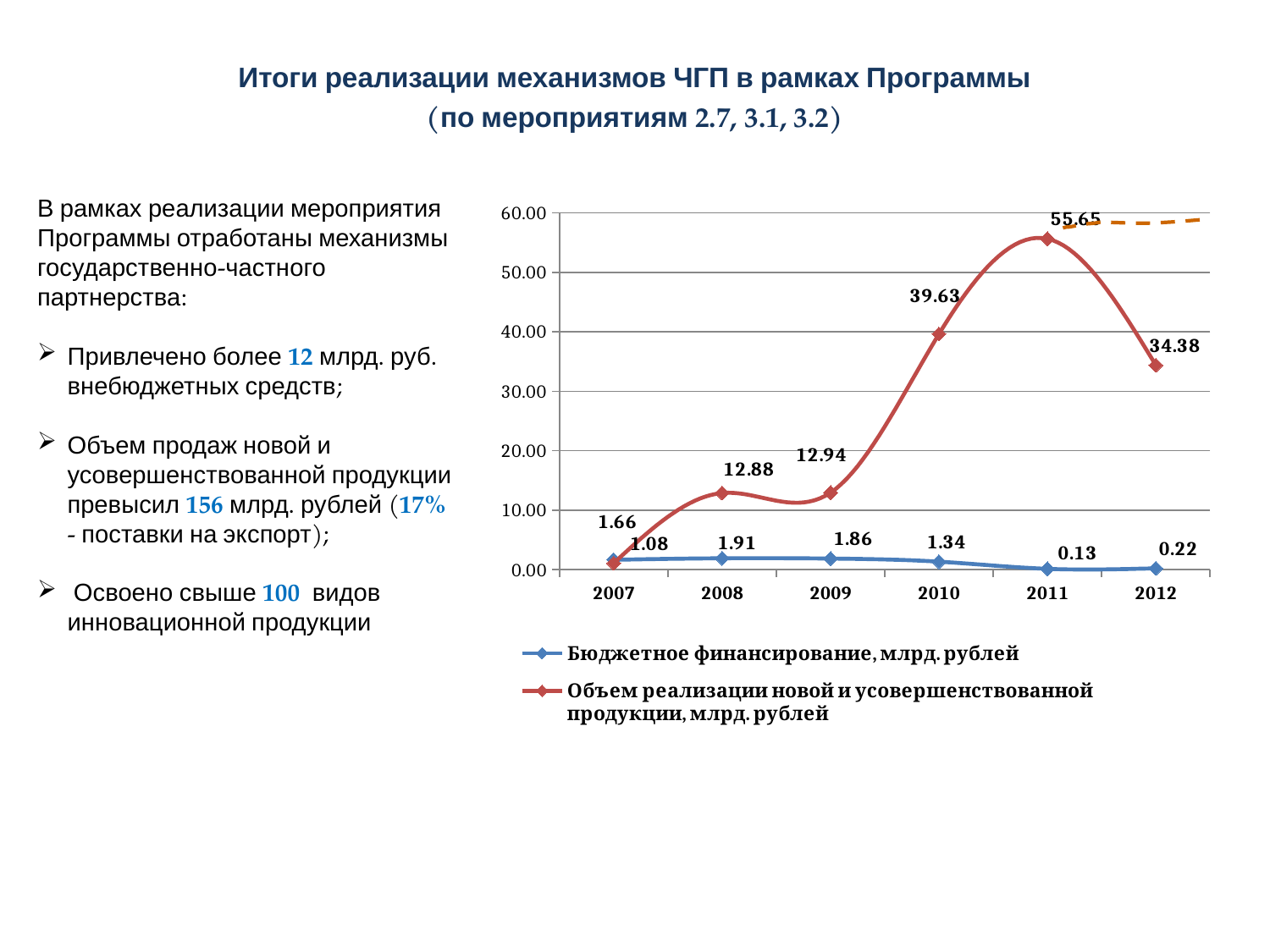

Итоги реализации механизмов ЧГП в рамках Программы
(по мероприятиям 2.7, 3.1, 3.2)
В рамках реализации мероприятия Программы отработаны механизмы государственно-частного  партнерства:

Привлечено более 12 млрд. руб. внебюджетных средств;

Объем продаж новой и усовершенствованной продукции превысил 156 млрд. рублей (17% - поставки на экспорт);

 Освоено свыше 100  видов инновационной продукции

### Chart

| Category | Бюджетное финансирование, млрд. рублей | Объем реализации новой и усовершенствованной продукции, млрд. рублей |
|---|---|---|
| 2007 | 1.657 | 1.0772999999999984 |
| 2008 | 1.9094999999999995 | 12.88105 |
| 2009 | 1.8598094459999985 | 12.941379999999999 |
| 2010 | 1.33988 | 39.63345 |
| 2011 | 0.1331497 | 55.64518000000001 |
| 2012 | 0.2226535999999999 | 34.38323 |